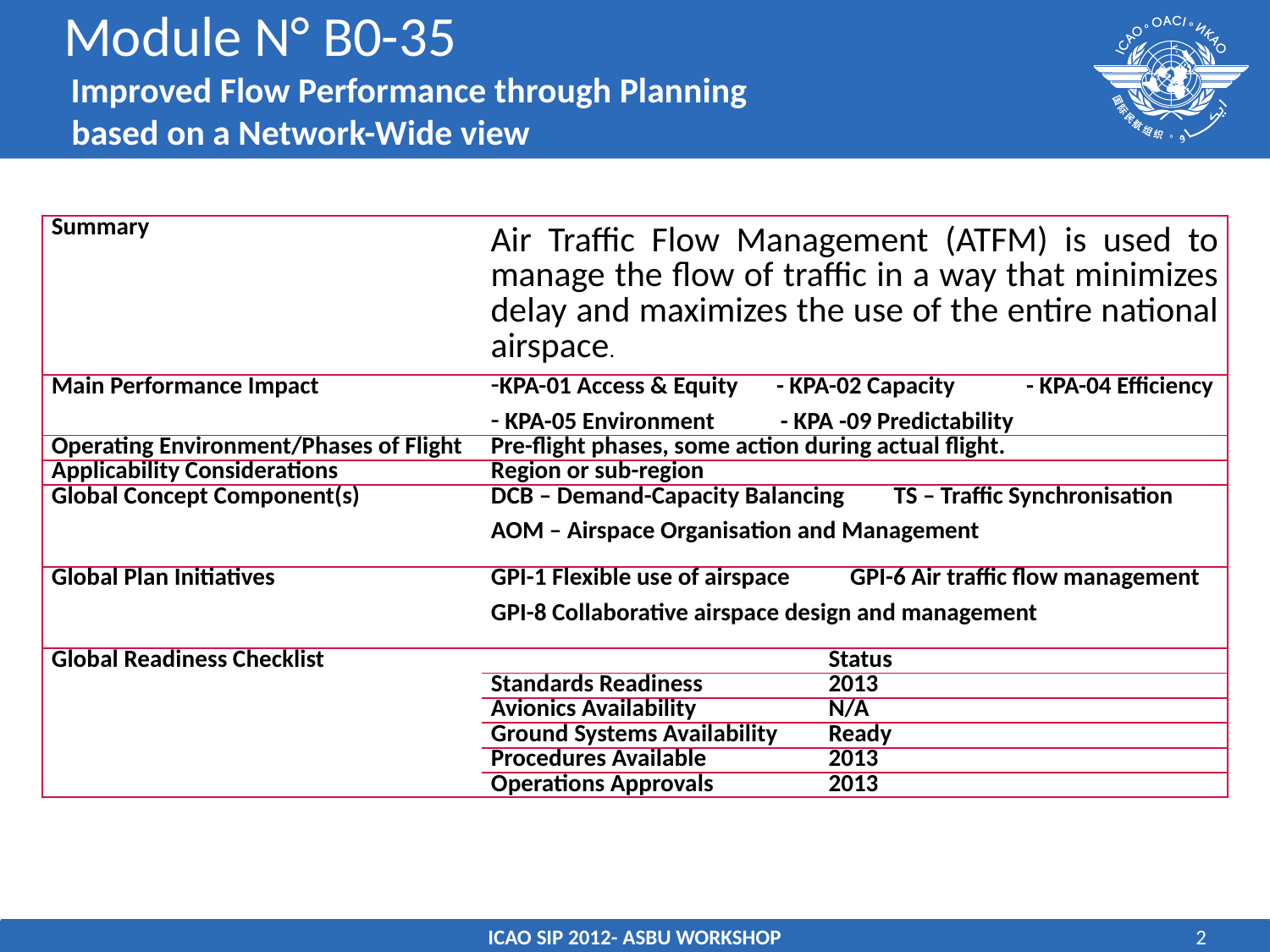

# Module N° B0-35 Improved Flow Performance through Planning based on a Network-Wide view
| Summary | Air Traffic Flow Management (ATFM) is used to manage the flow of traffic in a way that minimizes delay and maximizes the use of the entire national airspace. |  |
| --- | --- | --- |
| Main Performance Impact | KPA-01 Access & Equity - KPA-02 Capacity - KPA-04 Efficiency KPA-05 Environment - KPA -09 Predictability |  |
| Operating Environment/Phases of Flight | Pre-flight phases, some action during actual flight. |  |
| Applicability Considerations | Region or sub-region |  |
| Global Concept Component(s) | DCB – Demand-Capacity Balancing TS – Traffic Synchronisation AOM – Airspace Organisation and Management |  |
| Global Plan Initiatives | GPI-1 Flexible use of airspace GPI-6 Air traffic flow management GPI-8 Collaborative airspace design and management |  |
| Global Readiness Checklist |  | Status |
|  | Standards Readiness | 2013 |
|  | Avionics Availability | N/A |
|  | Ground Systems Availability | Ready |
|  | Procedures Available | 2013 |
|  | Operations Approvals | 2013 |
ICAO SIP 2012- ASBU WORKSHOP
2